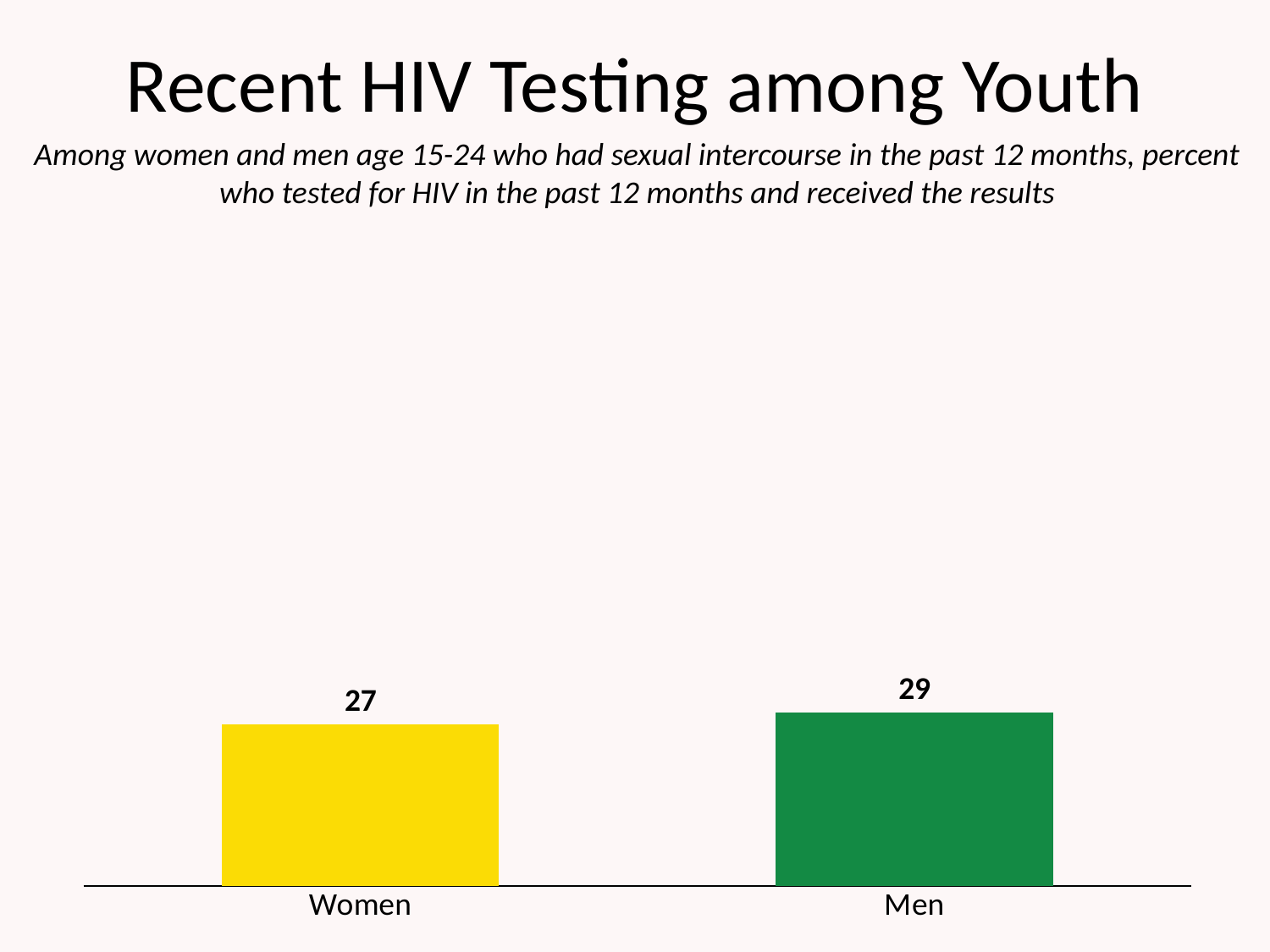

# Recent HIV Testing among Youth
Among women and men age 15-24 who had sexual intercourse in the past 12 months, percent who tested for HIV in the past 12 months and received the results

### Chart

| Category | Column1 |
|---|---|
| Women | 27.0 |
| Men | 29.0 |